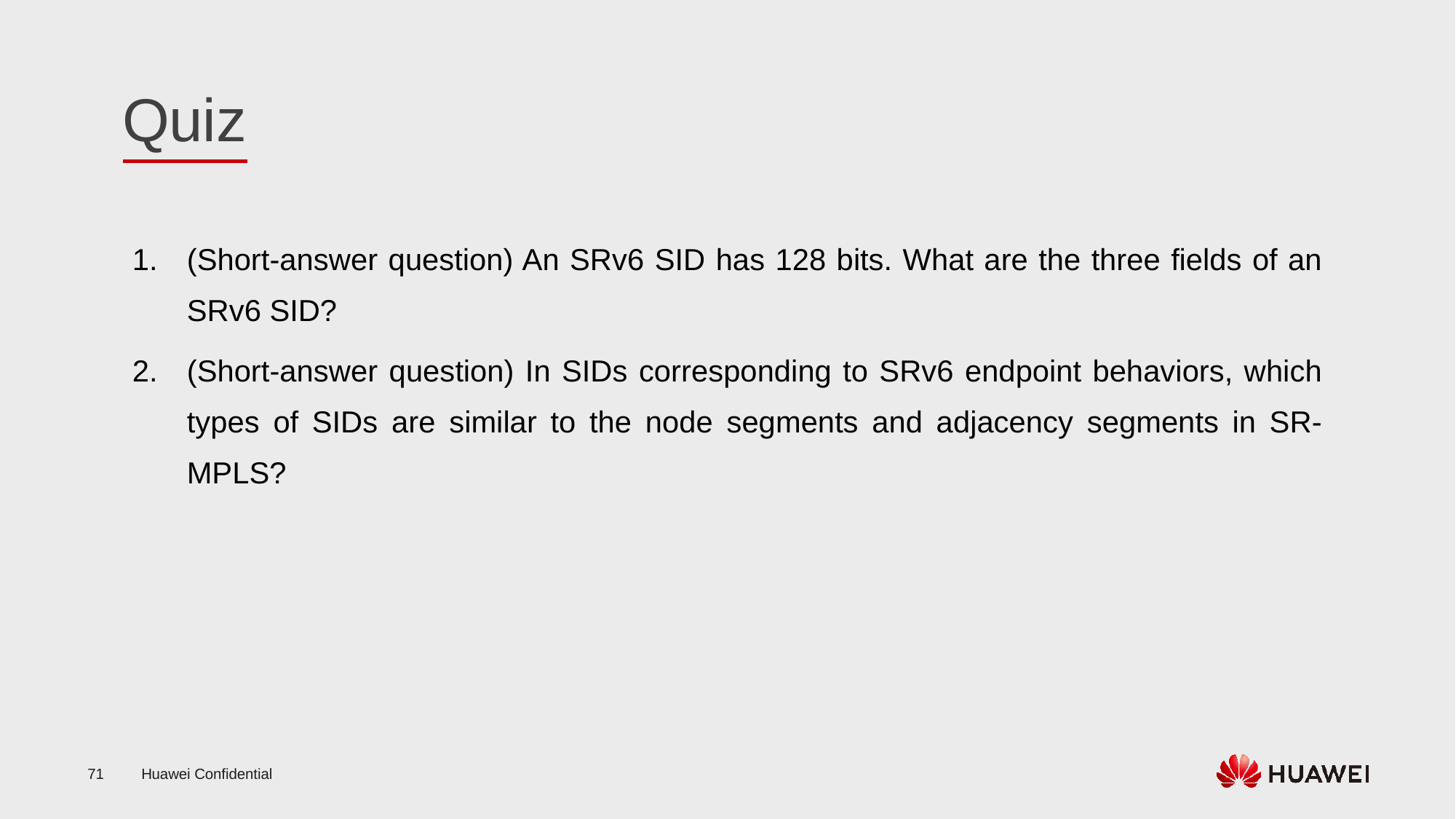

(Short-answer question) An SRv6 SID has 128 bits. What are the three fields of an SRv6 SID?
(Short-answer question) In SIDs corresponding to SRv6 endpoint behaviors, which types of SIDs are similar to the node segments and adjacency segments in SR-MPLS?